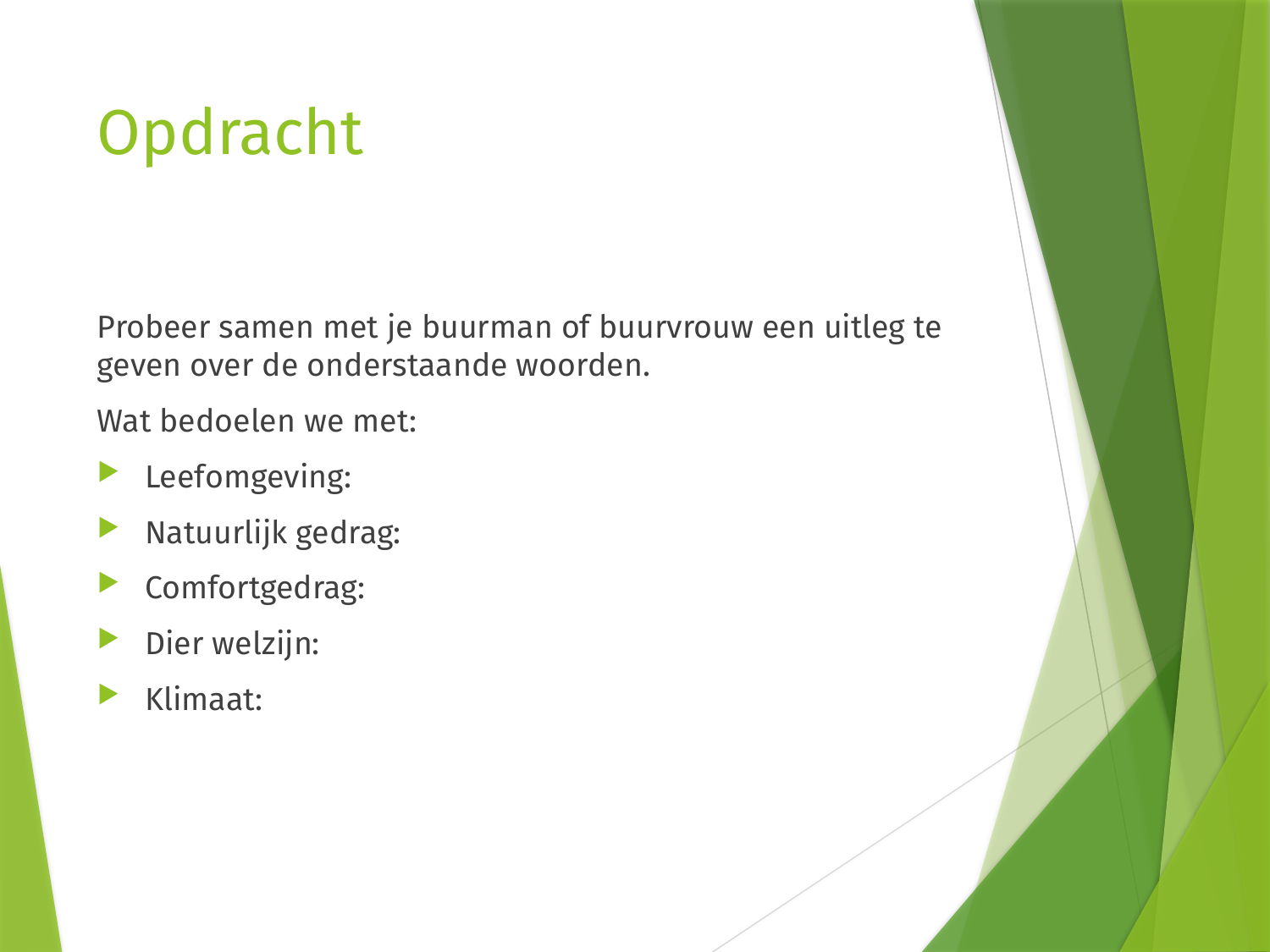

# Opdracht
Probeer samen met je buurman of buurvrouw een uitleg te geven over de onderstaande woorden.
Wat bedoelen we met:
Leefomgeving:
Natuurlijk gedrag:
Comfortgedrag:
Dier welzijn:
Klimaat: